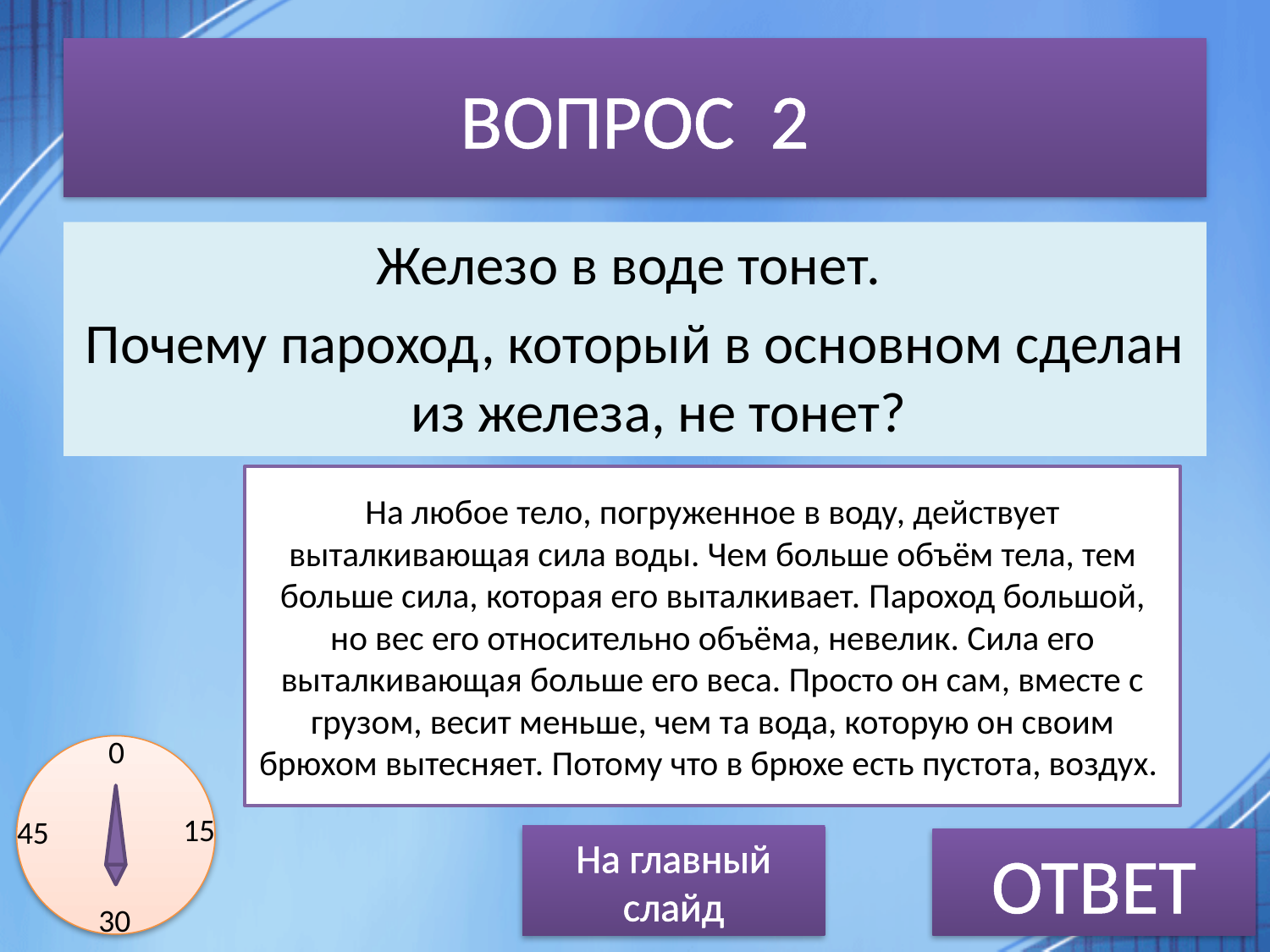

# ВОПРОС  2
Железо в воде тонет.
Почему пароход, который в основном сделан из железа, не тонет?

На любое тело, погруженное в воду, действует выталкивающая сила воды. Чем больше объём тела, тем больше сила, которая его выталкивает. Пароход большой, но вес его относительно объёма, невелик. Сила его выталкивающая больше его веса. Просто он сам, вместе с грузом, весит меньше, чем та вода, которую он своим брюхом вытесняет. Потому что в брюхе есть пустота, воздух.
0

15
45
На главный слайд
ОТВЕТ
30